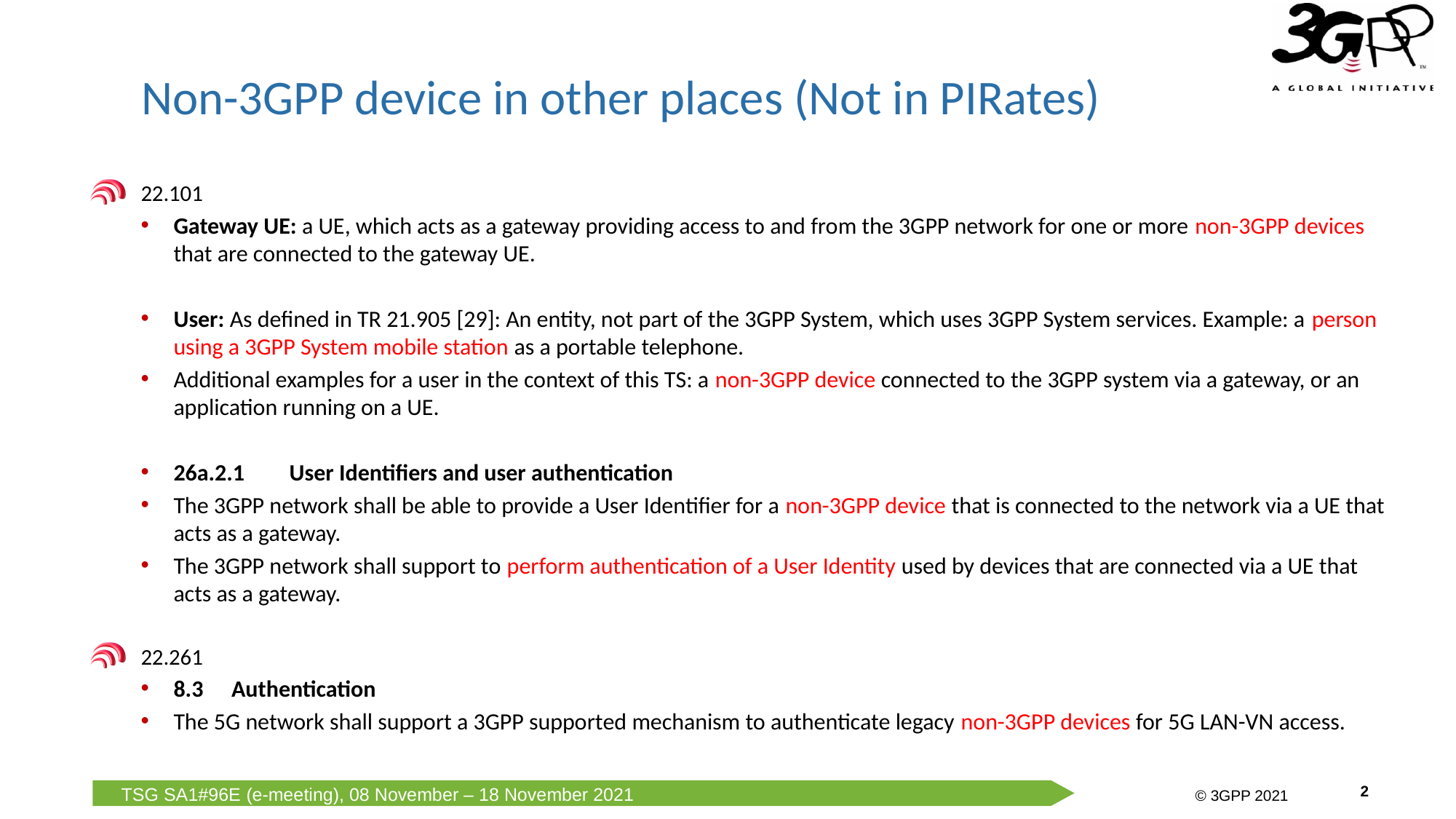

# Non-3GPP device in other places (Not in PIRates)
22.101
Gateway UE: a UE, which acts as a gateway providing access to and from the 3GPP network for one or more non-3GPP devices that are connected to the gateway UE.

User: As defined in TR 21.905 [29]: An entity, not part of the 3GPP System, which uses 3GPP System services. Example: a person using a 3GPP System mobile station as a portable telephone.
Additional examples for a user in the context of this TS: a non-3GPP device connected to the 3GPP system via a gateway, or an application running on a UE.

26a.2.1	User Identifiers and user authentication
The 3GPP network shall be able to provide a User Identifier for a non-3GPP device that is connected to the network via a UE that acts as a gateway.
The 3GPP network shall support to perform authentication of a User Identity used by devices that are connected via a UE that acts as a gateway.

22.261
8.3	Authentication
The 5G network shall support a 3GPP supported mechanism to authenticate legacy non-3GPP devices for 5G LAN-VN access.